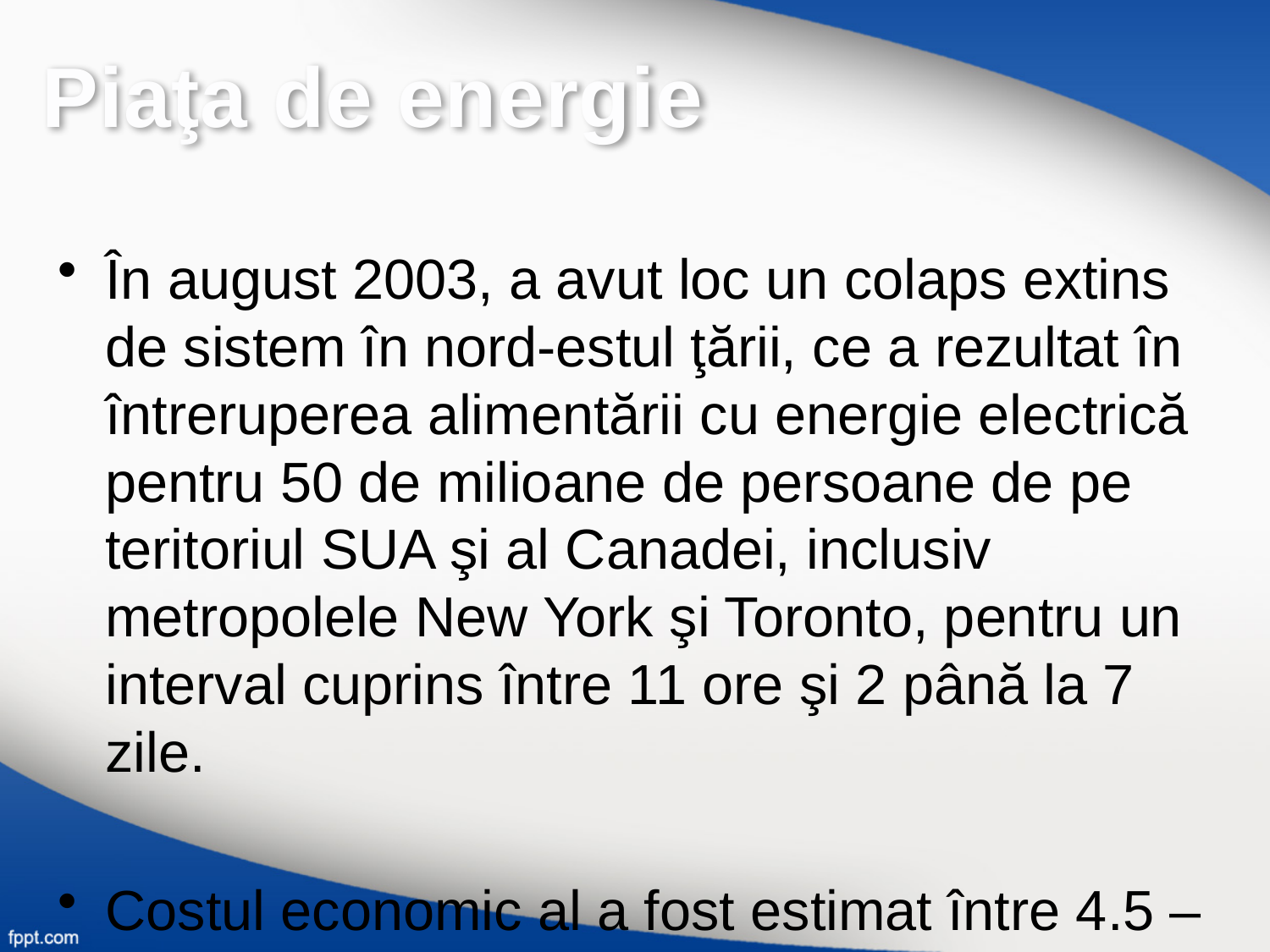

Piaţa de energie
În august 2003, a avut loc un colaps extins de sistem în nord-estul ţării, ce a rezultat în  întreruperea alimentării cu energie electrică pentru 50 de milioane de persoane de pe teritoriul SUA şi al Canadei, inclusiv metropolele New York şi Toronto, pentru un interval cuprins între 11 ore şi 2 până la 7 zile.

Costul economic al a fost estimat între 4.5 – 8.2 miliarde de dolari.